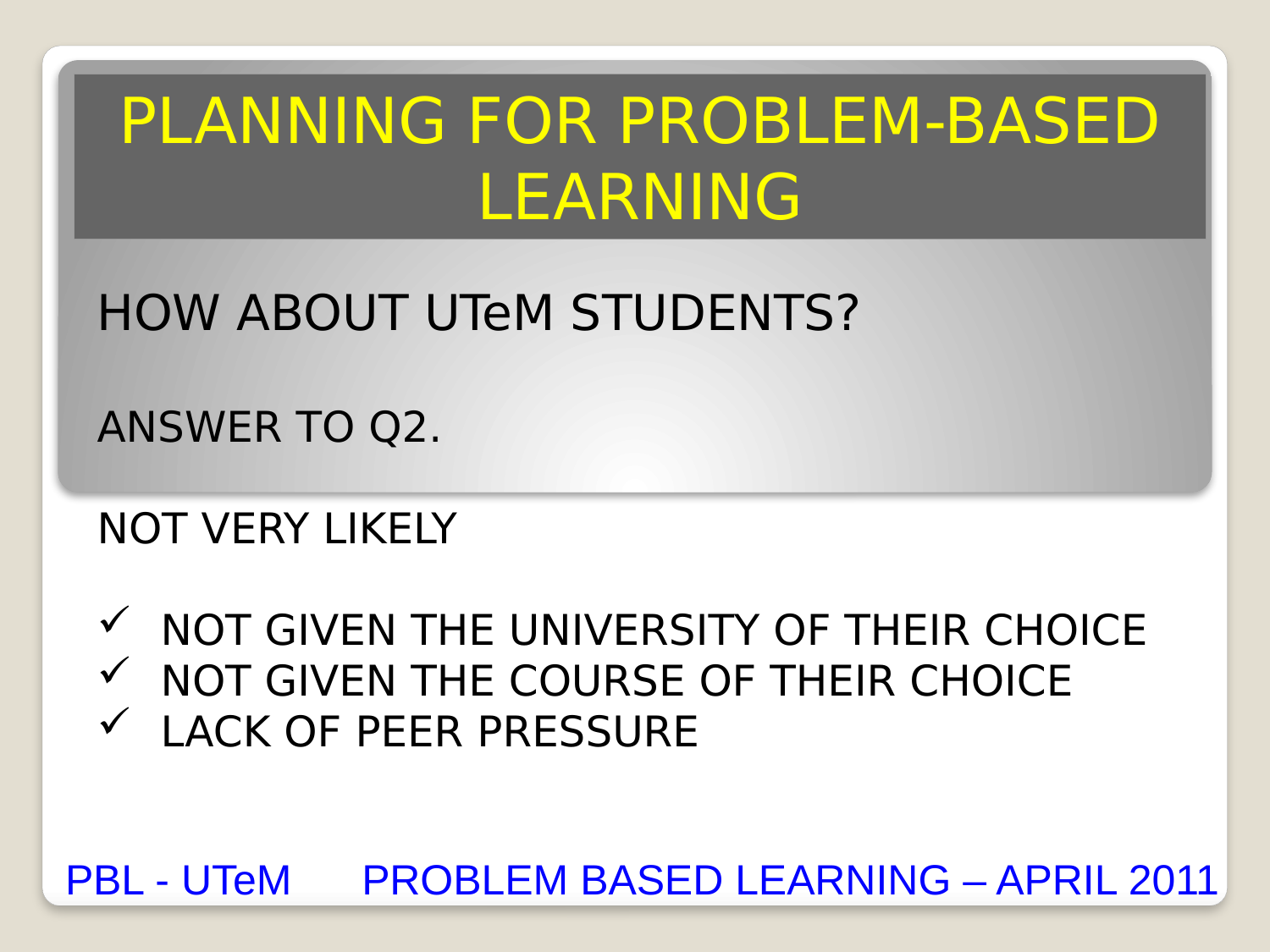

PLANNING FOR PROBLEM-BASED LEARNING
HOW ABOUT UTeM STUDENTS?

ANSWER TO Q2.

NOT VERY LIKELY

NOT GIVEN THE UNIVERSITY OF THEIR CHOICE
NOT GIVEN THE COURSE OF THEIR CHOICE
LACK OF PEER PRESSURE

PBL - UTeM
PROBLEM BASED LEARNING – APRIL 2011